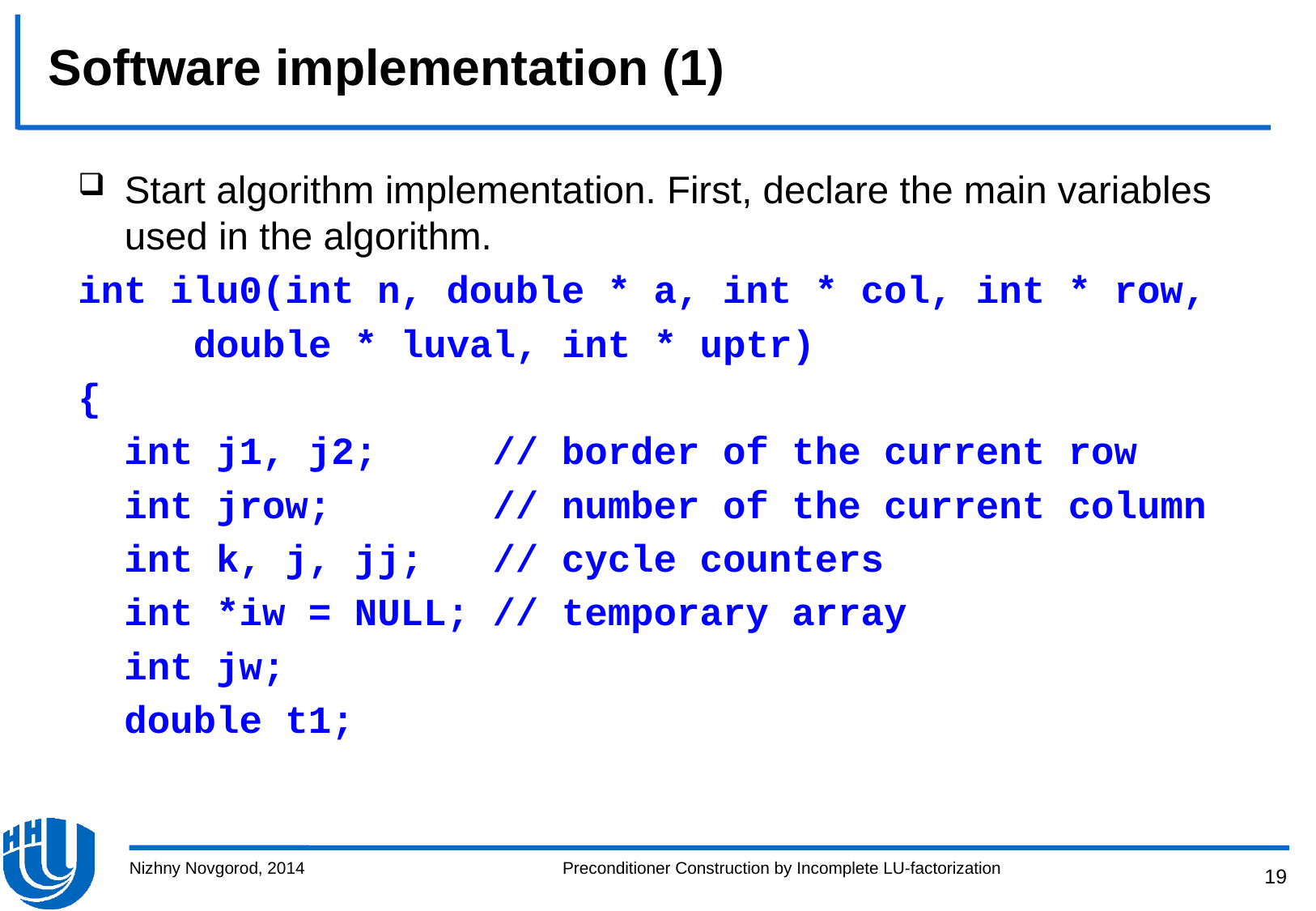

# Software implementation (1)
Start algorithm implementation. First, declare the main variables used in the algorithm.
int ilu0(int n, double * a, int * col, int * row,
     double * luval, int * uptr)
{
  int j1, j2;     // border of the current row
  int jrow;       // number of the current column
  int k, j, jj;   // cycle counters
  int *iw = NULL; // temporary array
  int jw;
  double t1;

Nizhny Novgorod, 2014
Preconditioner Construction by Incomplete LU-factorization